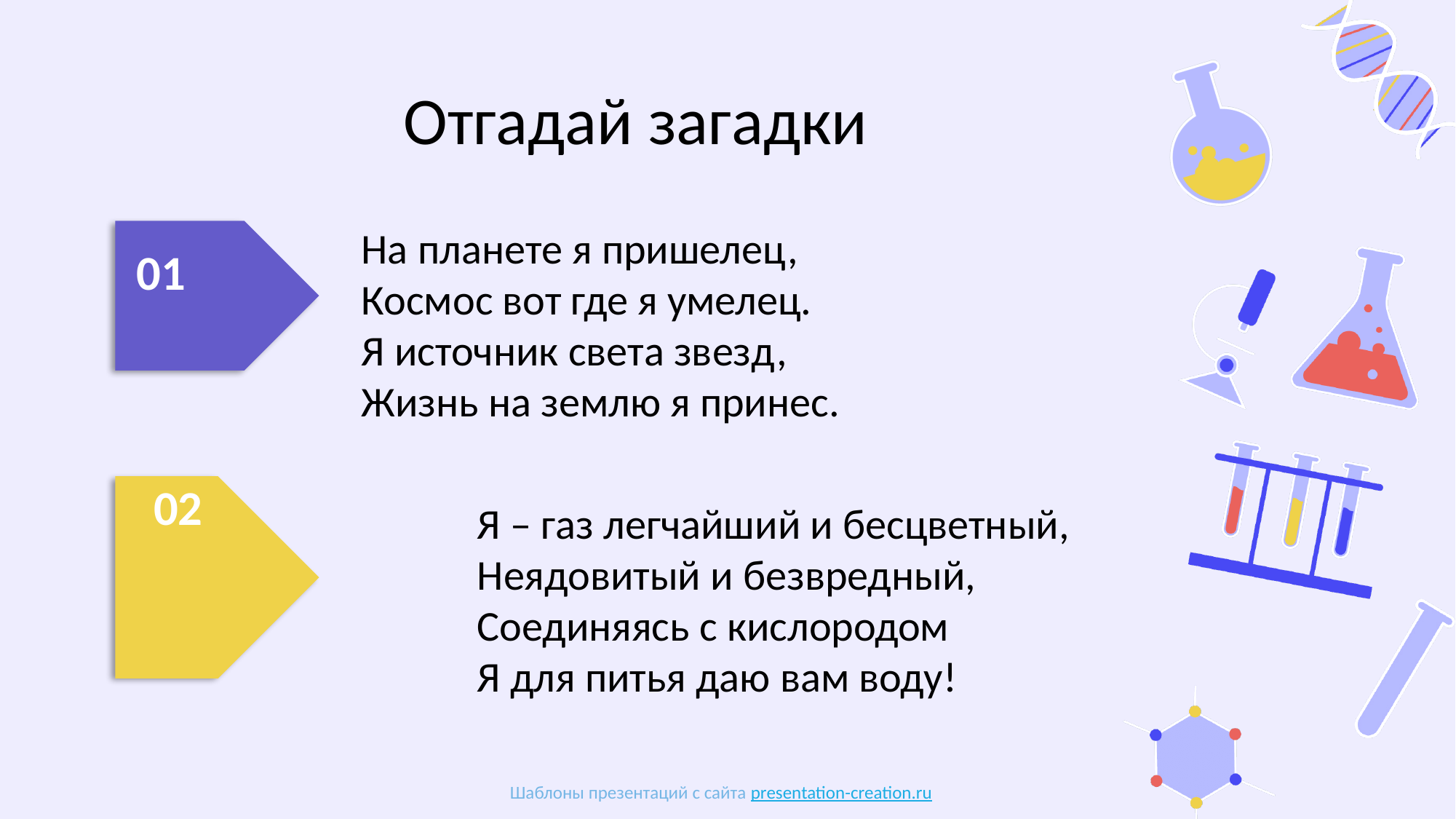

# Отгадай загадки
На планете я пришелец,
Космос вот где я умелец.
Я источник света звезд,
Жизнь на землю я принес.

01
02

Я – газ легчайший и бесцветный,
Неядовитый и безвредный,
Соединяясь с кислородом
Я для питья даю вам воду!

Шаблоны презентаций с сайта presentation-creation.ru